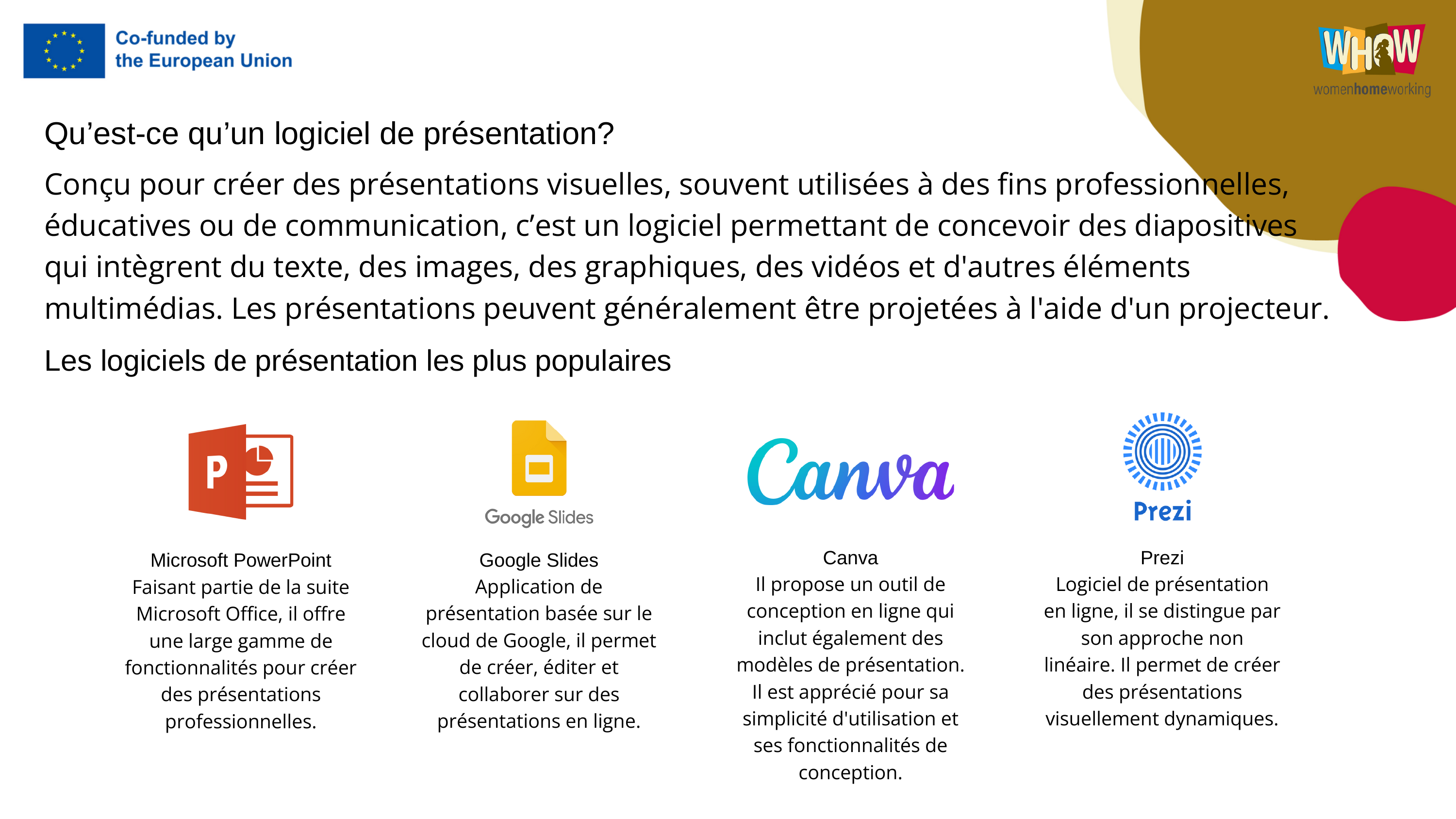

Qu’est-ce qu’un logiciel de présentation?
Conçu pour créer des présentations visuelles, souvent utilisées à des fins professionnelles, éducatives ou de communication, c’est un logiciel permettant de concevoir des diapositives qui intègrent du texte, des images, des graphiques, des vidéos et d'autres éléments multimédias. Les présentations peuvent généralement être projetées à l'aide d'un projecteur.

Les logiciels de présentation les plus populaires

Microsoft PowerPoint
Faisant partie de la suite Microsoft Office, il offre une large gamme de fonctionnalités pour créer des présentations professionnelles.
Canva
Il propose un outil de conception en ligne qui inclut également des modèles de présentation. Il est apprécié pour sa simplicité d'utilisation et ses fonctionnalités de conception.
Prezi
Logiciel de présentation en ligne, il se distingue par son approche non linéaire. Il permet de créer des présentations visuellement dynamiques.
Google Slides
Application de présentation basée sur le cloud de Google, il permet de créer, éditer et collaborer sur des présentations en ligne.